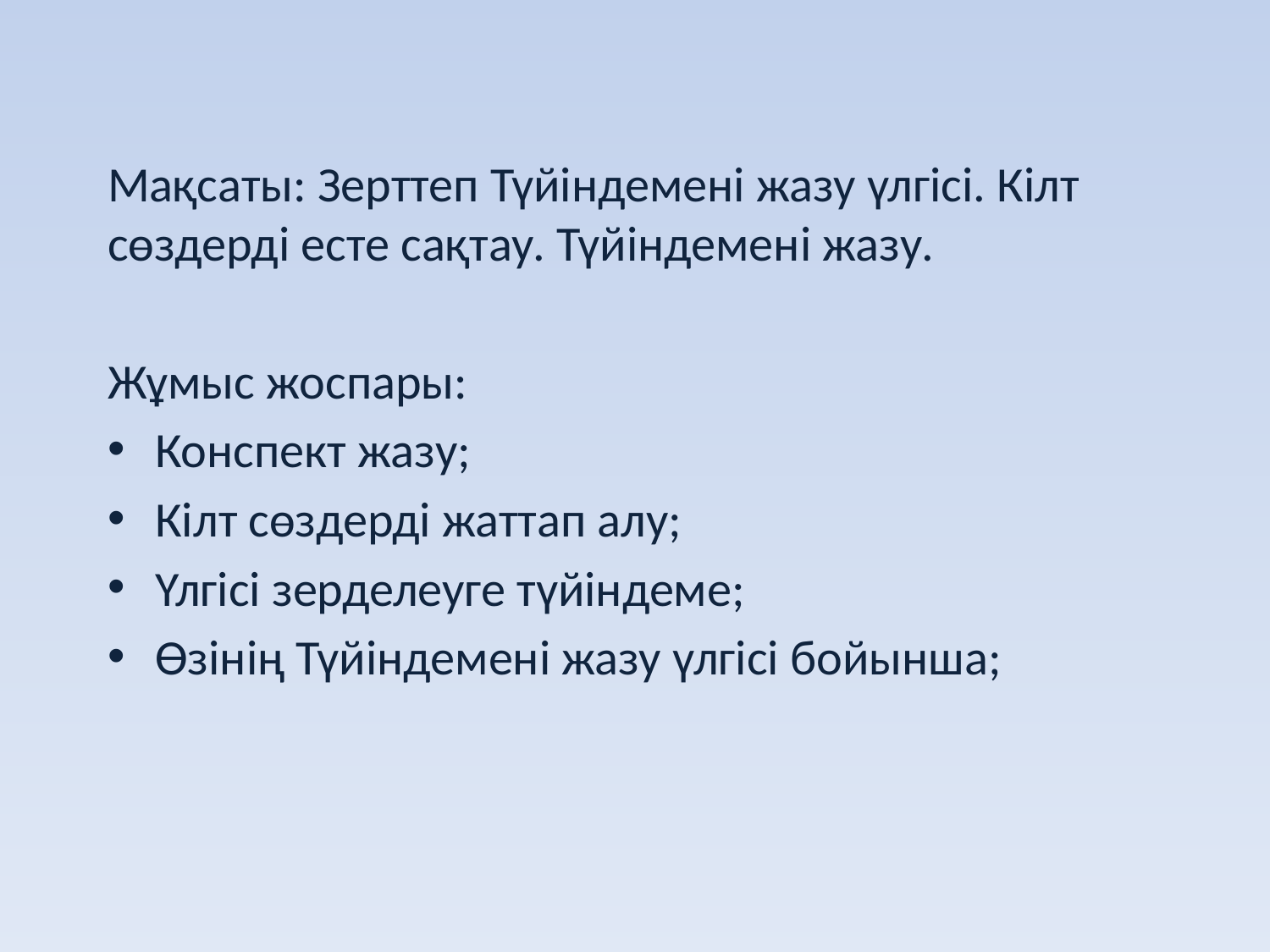

Мақсаты: Зерттеп Түйіндемені жазу үлгісі. Кілт сөздерді есте сақтау. Түйіндемені жазу.

Жұмыс жоспары:
Конспект жазу;
Кілт сөздерді жаттап алу;
Үлгісі зерделеуге түйіндеме;
Өзінің Түйіндемені жазу үлгісі бойынша;